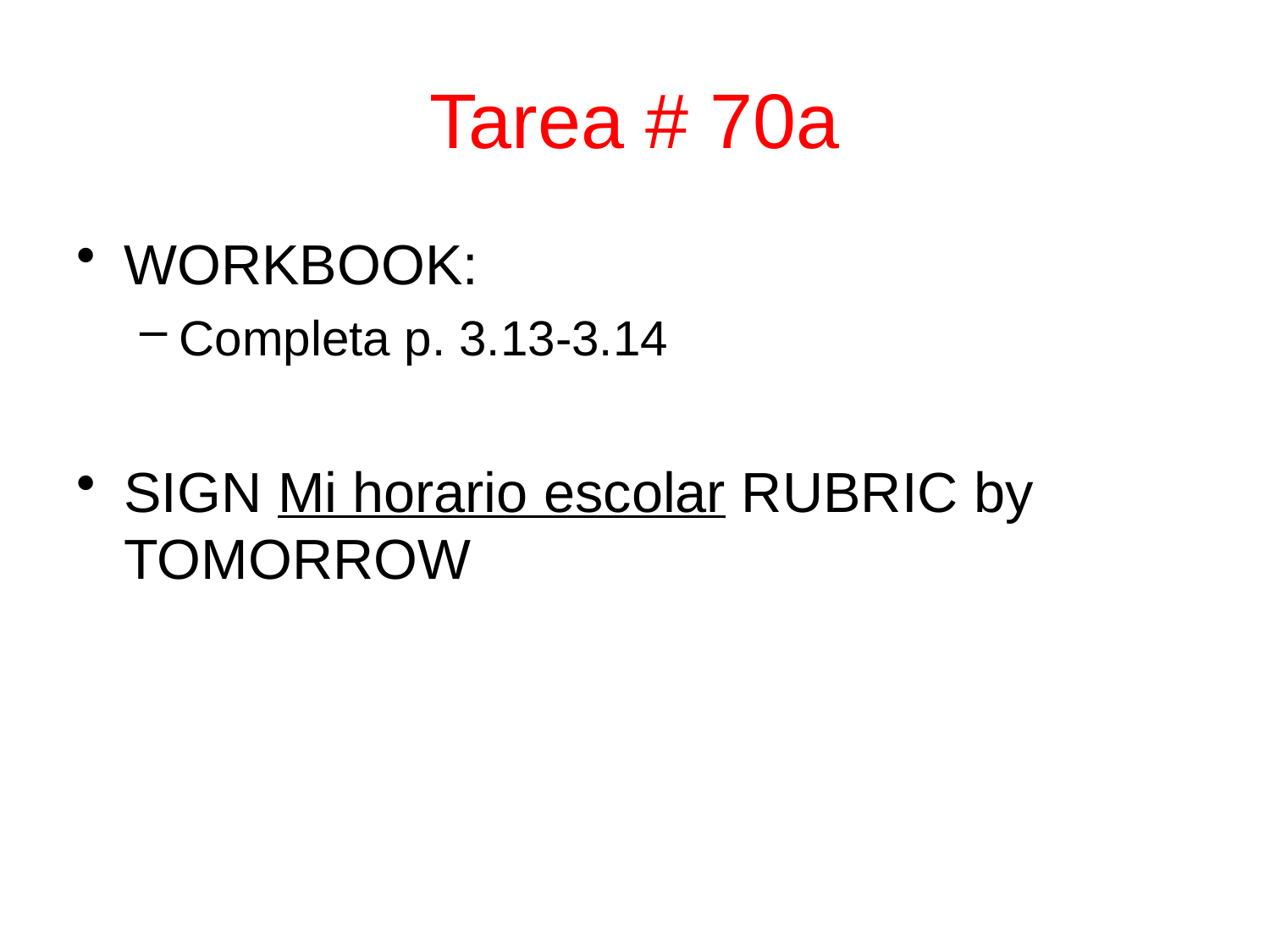

# Tarea # 70a
WORKBOOK:
Completa p. 3.13-3.14

SIGN Mi horario escolar RUBRIC by TOMORROW